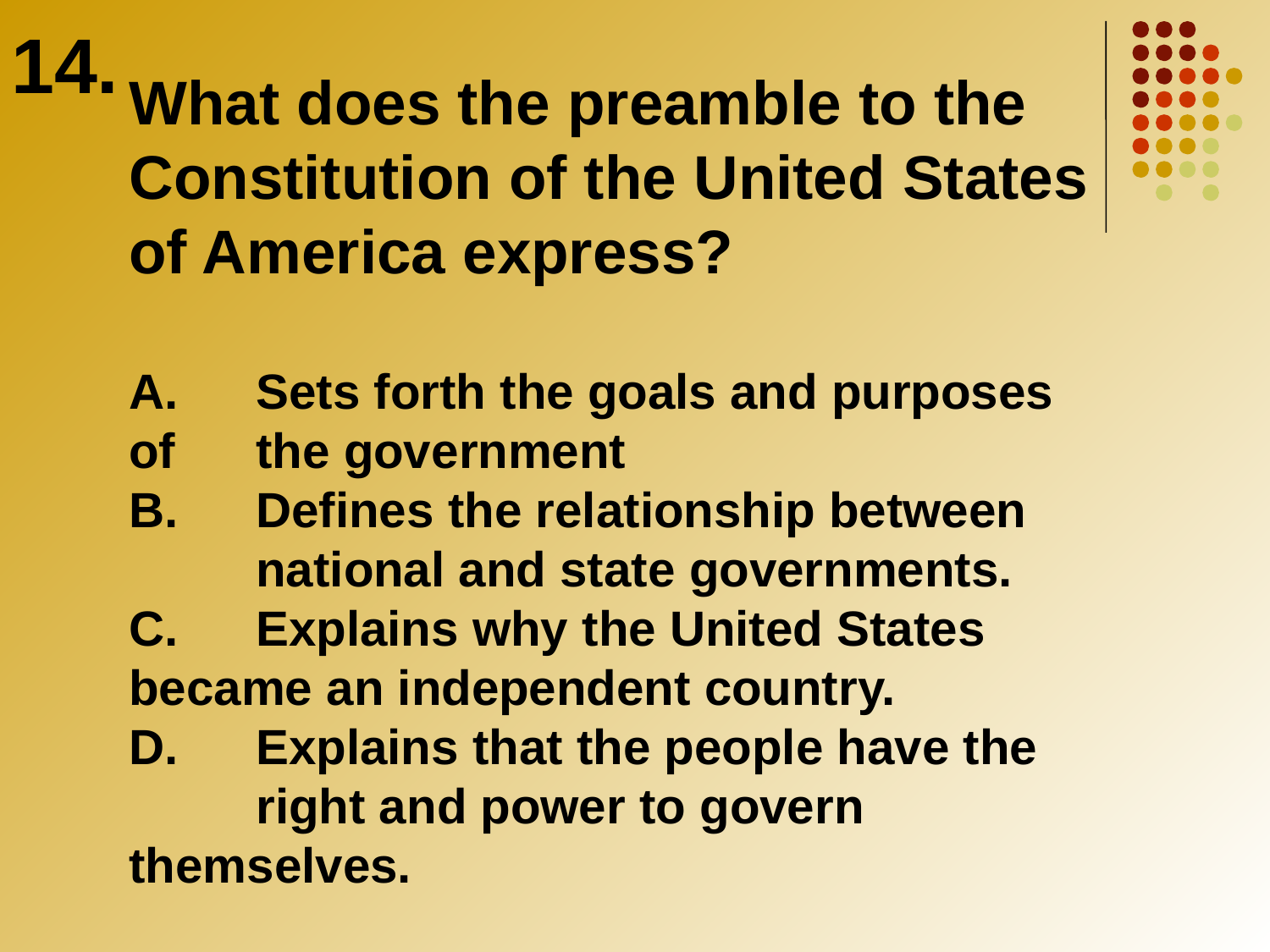

14.
# What does the preamble to the Constitution of the United States of America express? A.	Sets forth the goals and purposes of 	the government B. 	Defines the relationship between 	national and state governments. C.	Explains why the United States 	became an independent country. D.	Explains that the people have the 	right and power to govern 	themselves.